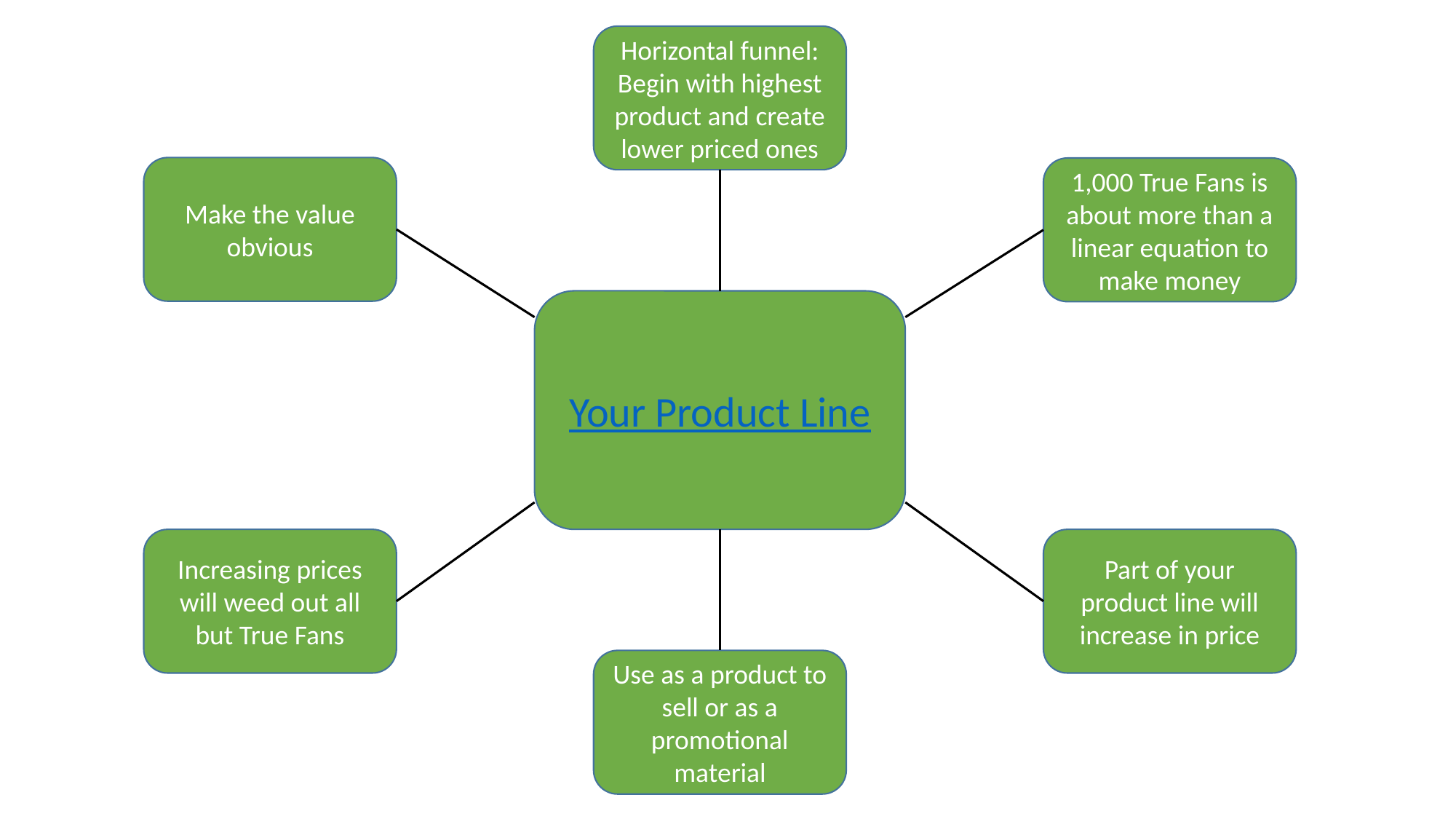

Horizontal funnel: Begin with highest product and create lower priced ones
Make the value obvious
1,000 True Fans is about more than a linear equation to make money
Your Product Line
Part of your product line will increase in price
Increasing prices will weed out all but True Fans
Use as a product to sell or as a promotional material